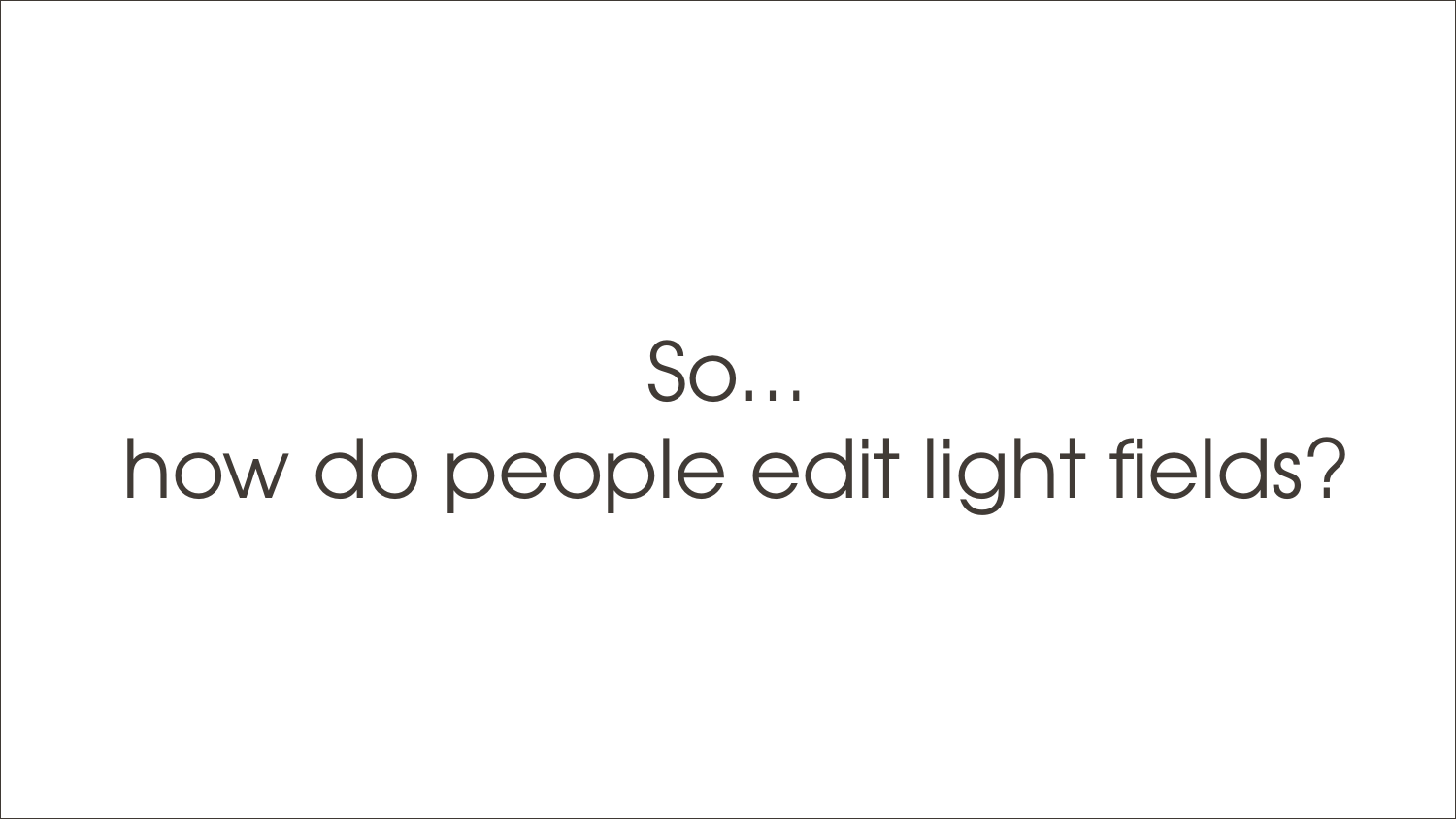

# Position in depth - Multiview
So…
how do people edit light fields?